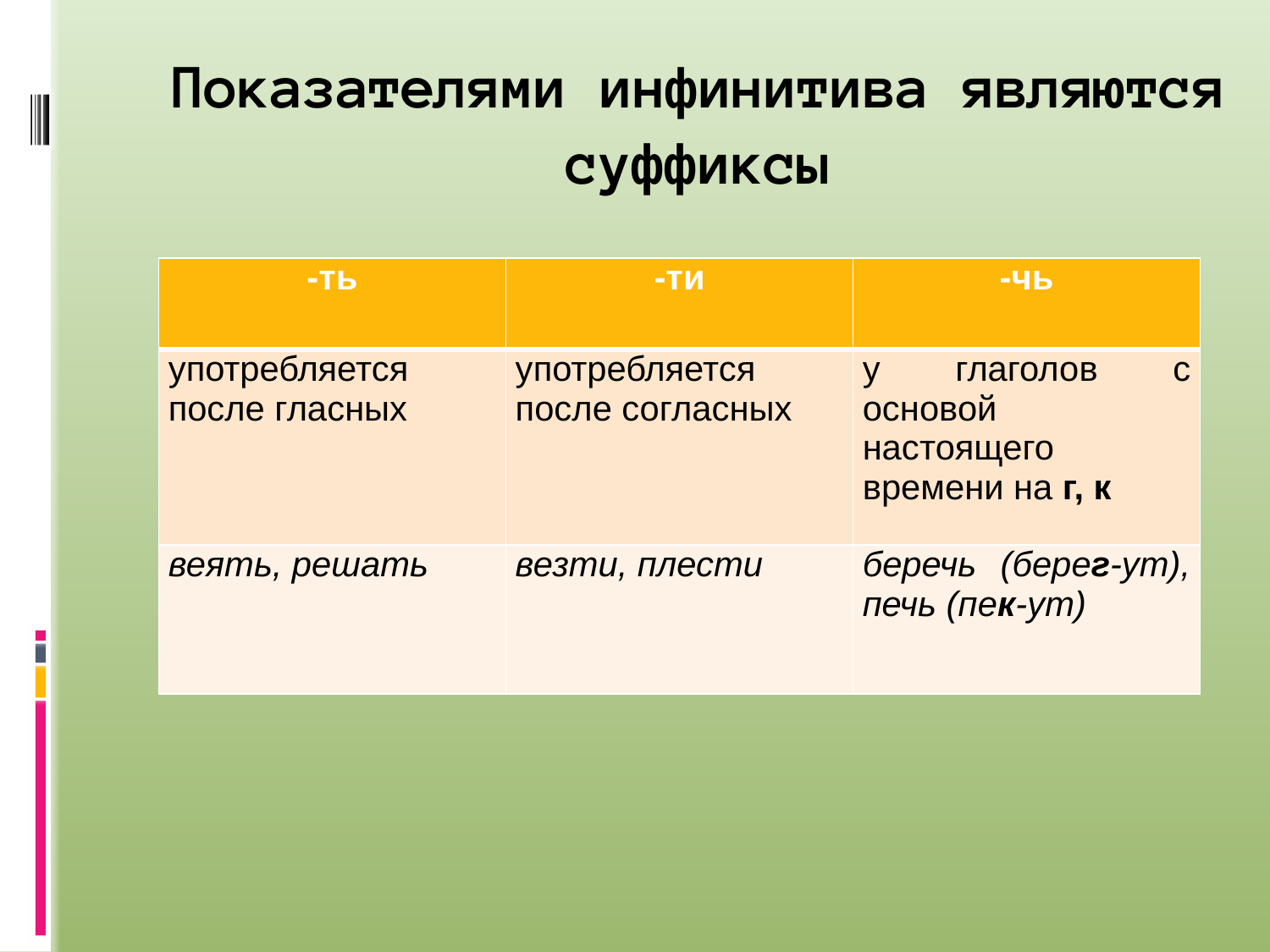

# Показателями инфинитива являются суффиксы
| -ть | -ти | -чь |
| --- | --- | --- |
| употребляется после гласных | употребляется после согласных | у глаголов с основой настоящего времени на г, к |
| веять, решать | везти, плести | беречь (берег-ут), печь (пек-ут) |